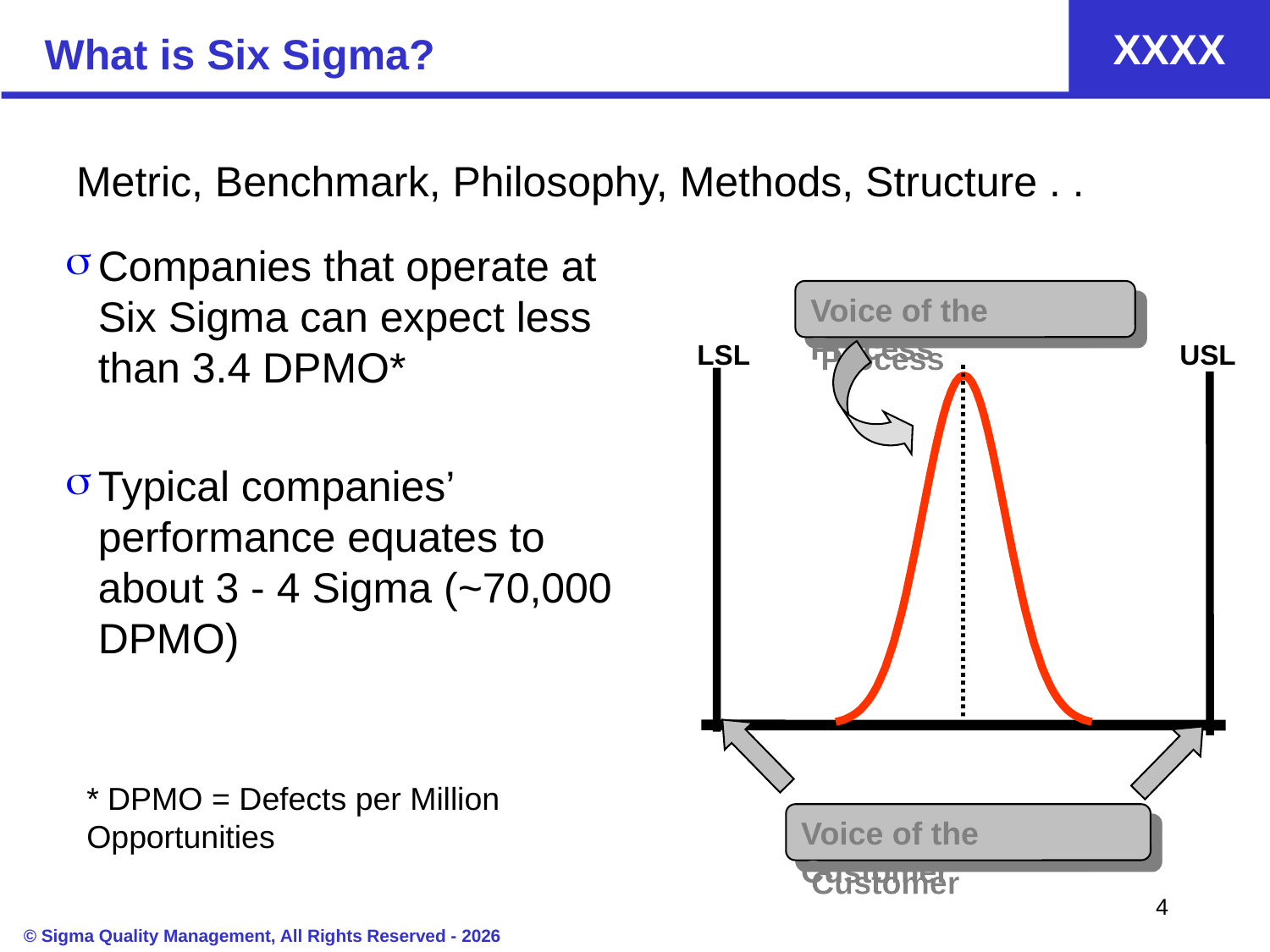

# What is Six Sigma?
Metric, Benchmark, Philosophy, Methods, Structure . .
Companies that operate at Six Sigma can expect less than 3.4 DPMO*

Typical companies’ performance equates to  about 3 - 4 Sigma (~70,000 DPMO)
Voice of the Process
USL
LSL

* DPMO = Defects per Million Opportunities
Voice of the Customer